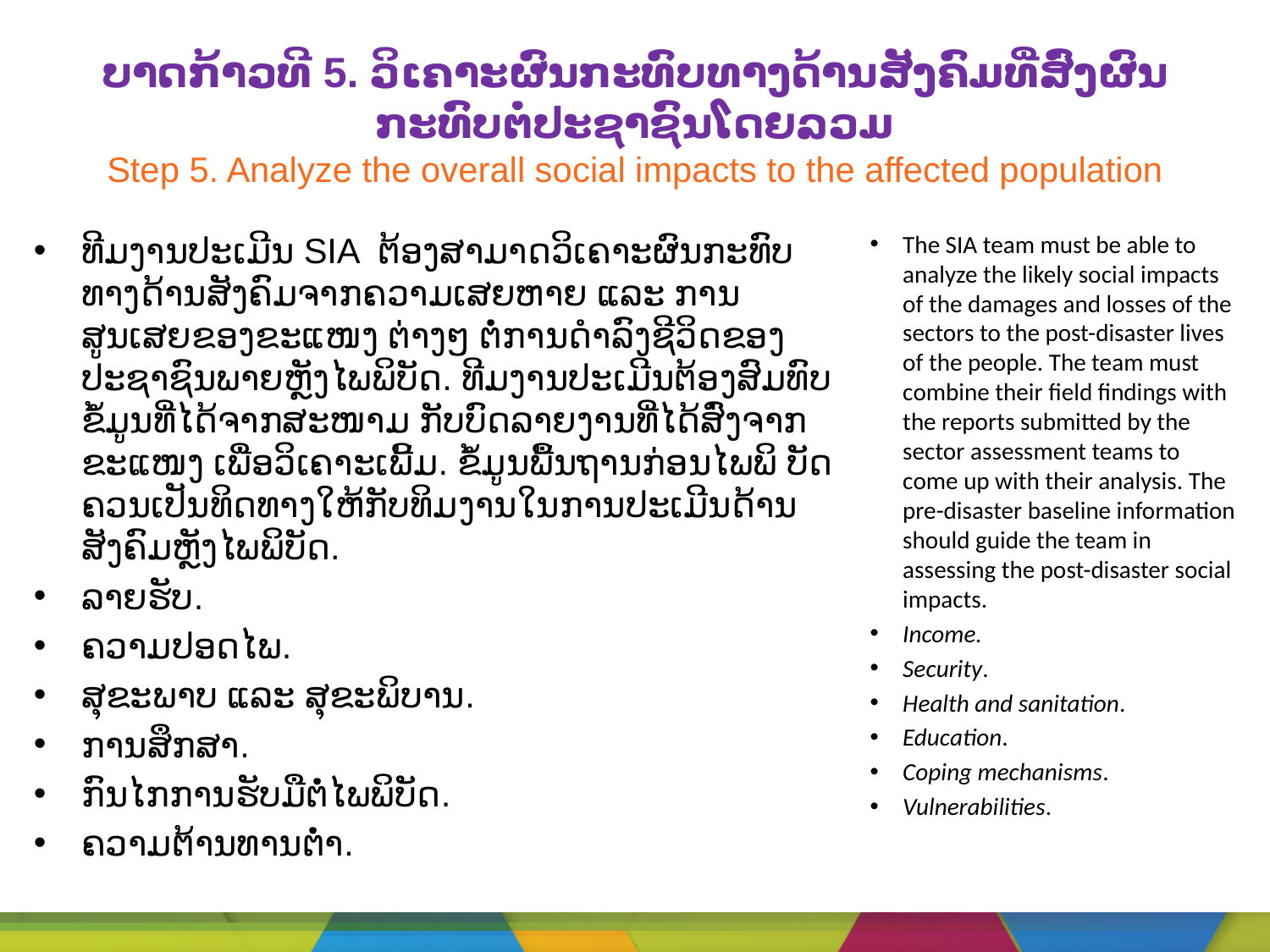

# ບາດກ້າວທີ 5. ວິເຄາະຜົນກະທົບທາງດ້ານສັງຄົມທີ່ສົ່ງຜົນກະທົບຕໍ່ປະຊາຊົນໂດຍລວມ Step 5. Analyze the overall social impacts to the affected population
ທີມງານປະເມີນ SIA  ຕ້ອງສາມາດວິເຄາະຜົນກະທົບທາງດ້ານສັງຄົມຈາກຄວາມເສຍຫາຍ ແລະ ການສູນເສຍຂອງຂະແໜງ ຕ່າງໆ ຕໍ່ການດຳລົງຊີວິດຂອງປະຊາຊົນພາຍຫຼັງໄພພິບັດ. ທີມງານປະເມີນຕ້ອງສົມທົບຂໍ້ມູນທີ່ໄດ້ຈາກສະໜາມ ກັບບົດລາຍງານທີ່ໄດ້ສົ່ງຈາກຂະແໜງ ເພື່ອວິເຄາະເພີ້ມ. ຂໍ້ມູນພື້ນຖານກ່ອນໄພພິ ບັດຄວນເປັນທິດທາງໃຫ້ກັບທິມງານໃນການປະເມີນດ້ານສັງຄົມຫຼັງໄພພິບັດ.
ລາຍຮັບ.
ຄວາມປອດໄພ.
ສຸຂະພາບ ແລະ ສຸຂະພິບານ.
ການສຶກສາ.
ກົນໄກການຮັບມືຕໍ່ໄພພິບັດ.
ຄວາມຕ້ານທານຕໍ່າ.

The SIA team must be able to analyze the likely social impacts of the damages and losses of the sectors to the post-disaster lives of the people. The team must combine their field findings with the reports submitted by the sector assessment teams to come up with their analysis. The pre-disaster baseline information should guide the team in assessing the post-disaster social impacts.
Income.
Security.
Health and sanitation.
Education.
Coping mechanisms.
Vulnerabilities.